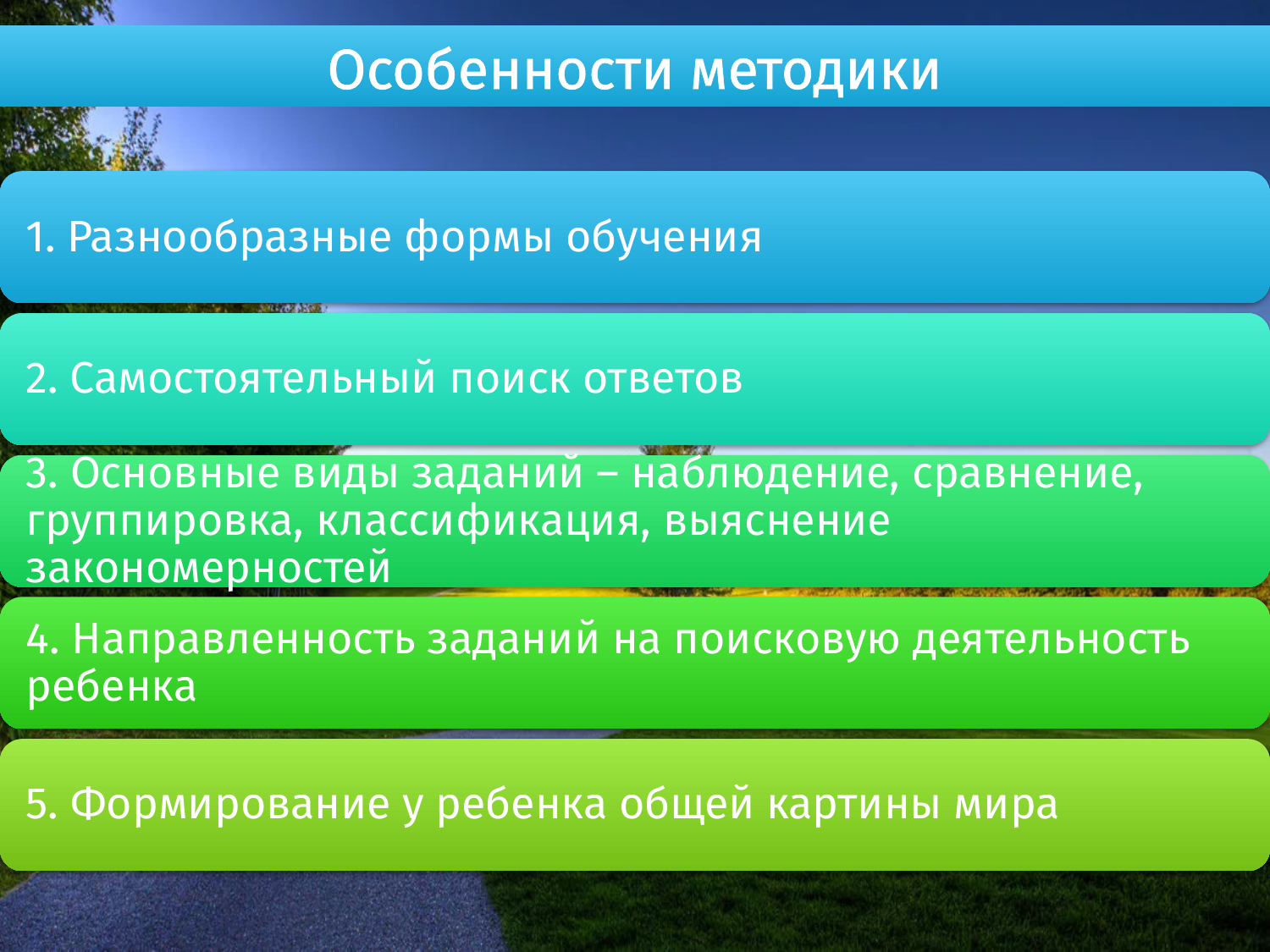

Особенности методики
1. Разнообразные формы обучения
2. Самостоятельный поиск ответов
3. Основные виды заданий – наблюдение, сравнение, группировка, классификация, выяснение закономерностей
4. Направленность заданий на поисковую деятельность ребенка
5. Формирование у ребенка общей картины мира